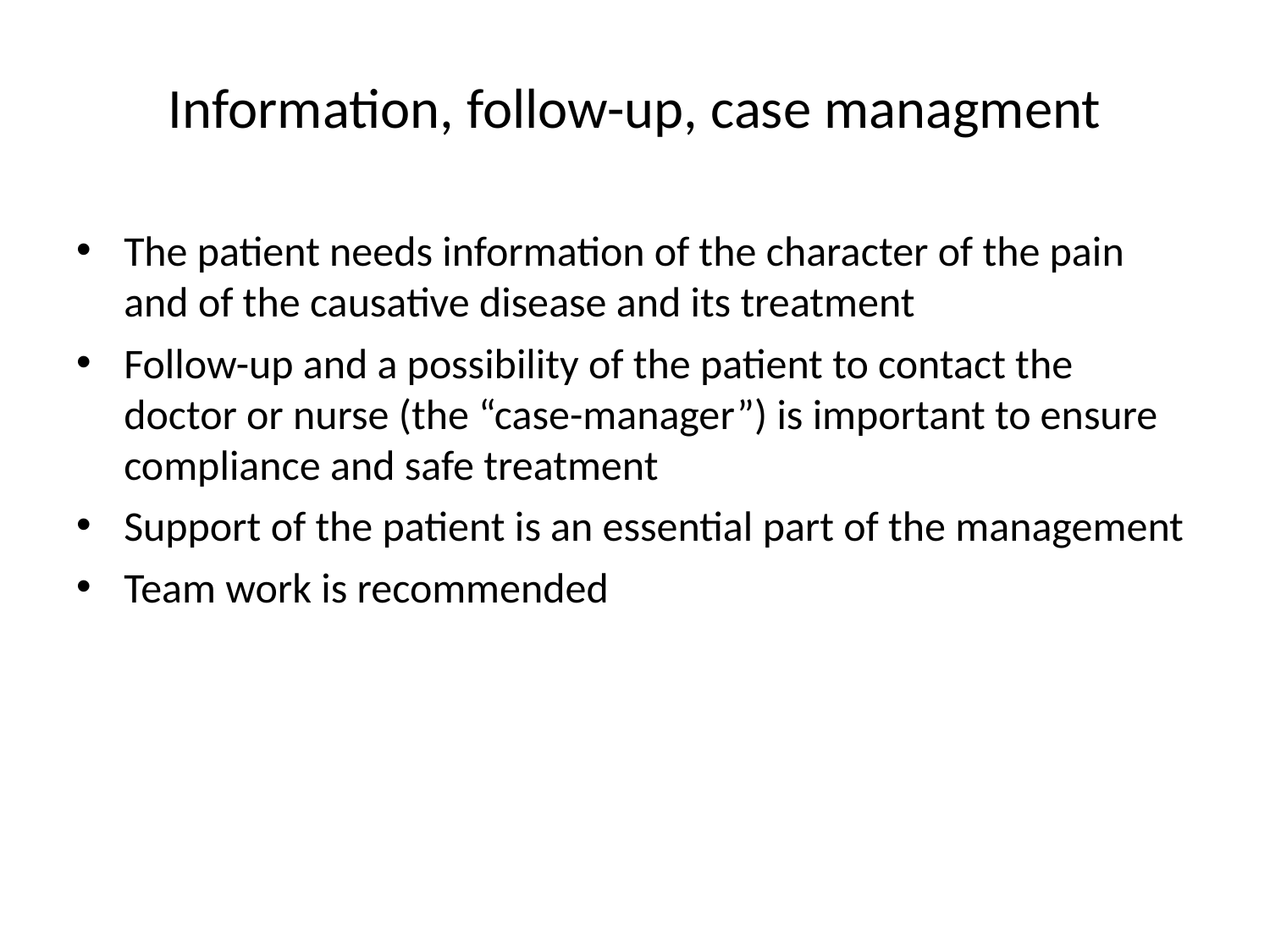

Information, follow-up, case managment
The patient needs information of the character of the pain and of the causative disease and its treatment
Follow-up and a possibility of the patient to contact the doctor or nurse (the “case-manager”) is important to ensure compliance and safe treatment
Support of the patient is an essential part of the management
Team work is recommended